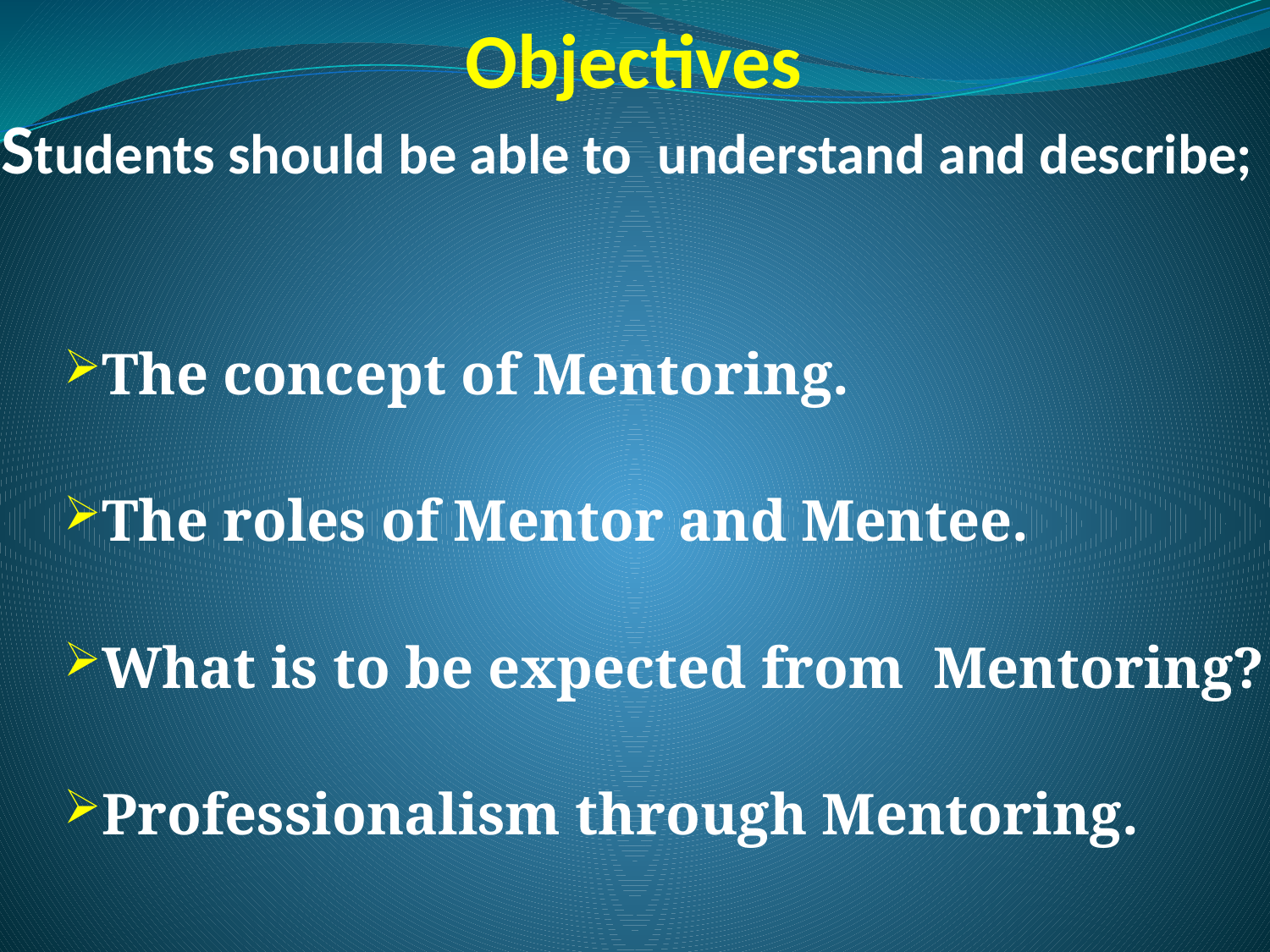

# Objectives Students should be able to  understand and describe;
The concept of Mentoring.
The roles of Mentor and Mentee.
What is to be expected from  Mentoring?
Professionalism through Mentoring.